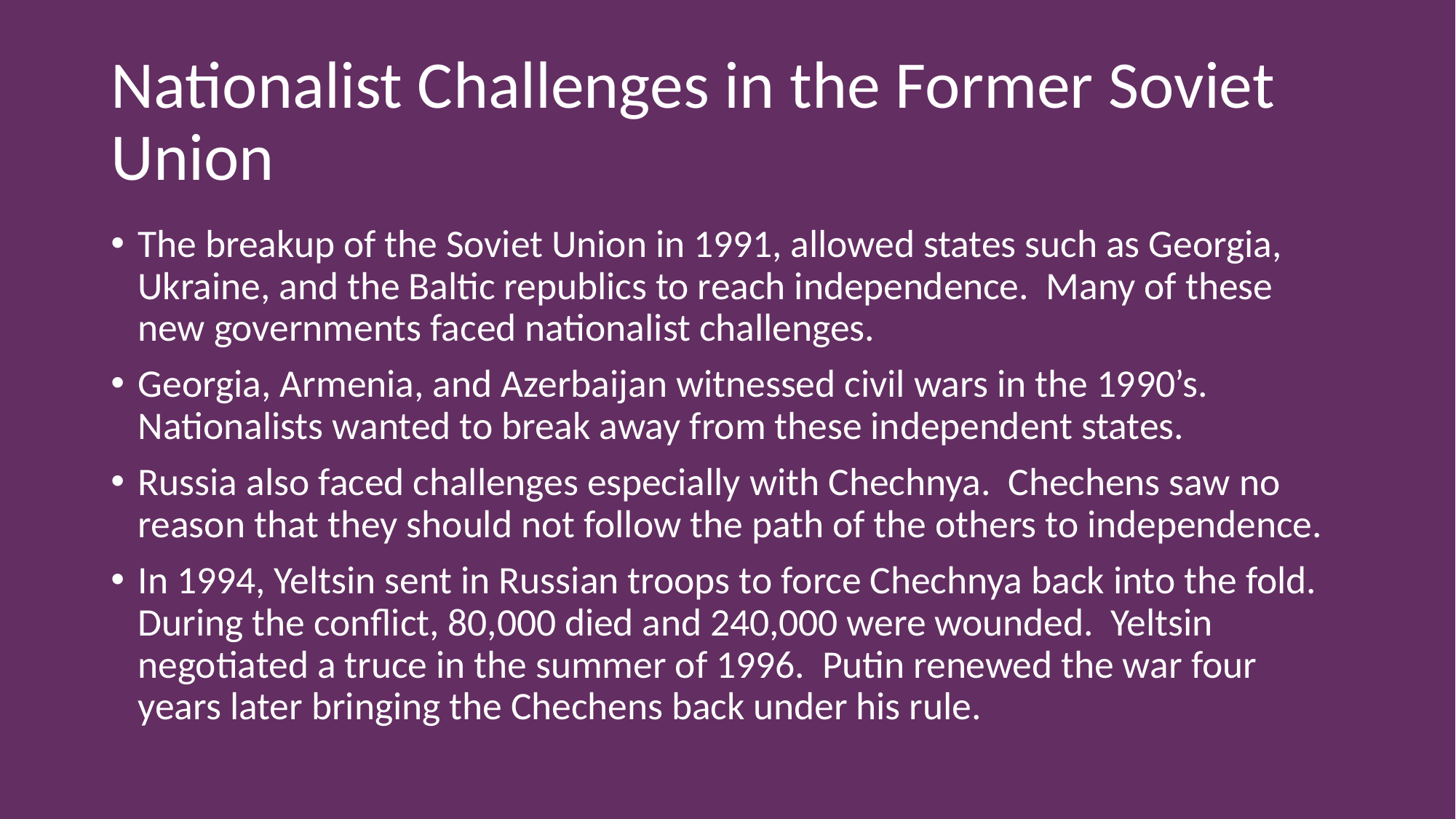

# Nationalist Challenges in the Former Soviet Union
The breakup of the Soviet Union in 1991, allowed states such as Georgia, Ukraine, and the Baltic republics to reach independence.  Many of these new governments faced nationalist challenges.
Georgia, Armenia, and Azerbaijan witnessed civil wars in the 1990’s.  Nationalists wanted to break away from these independent states.
Russia also faced challenges especially with Chechnya.  Chechens saw no reason that they should not follow the path of the others to independence.
In 1994, Yeltsin sent in Russian troops to force Chechnya back into the fold.  During the conflict, 80,000 died and 240,000 were wounded.  Yeltsin negotiated a truce in the summer of 1996.  Putin renewed the war four years later bringing the Chechens back under his rule.